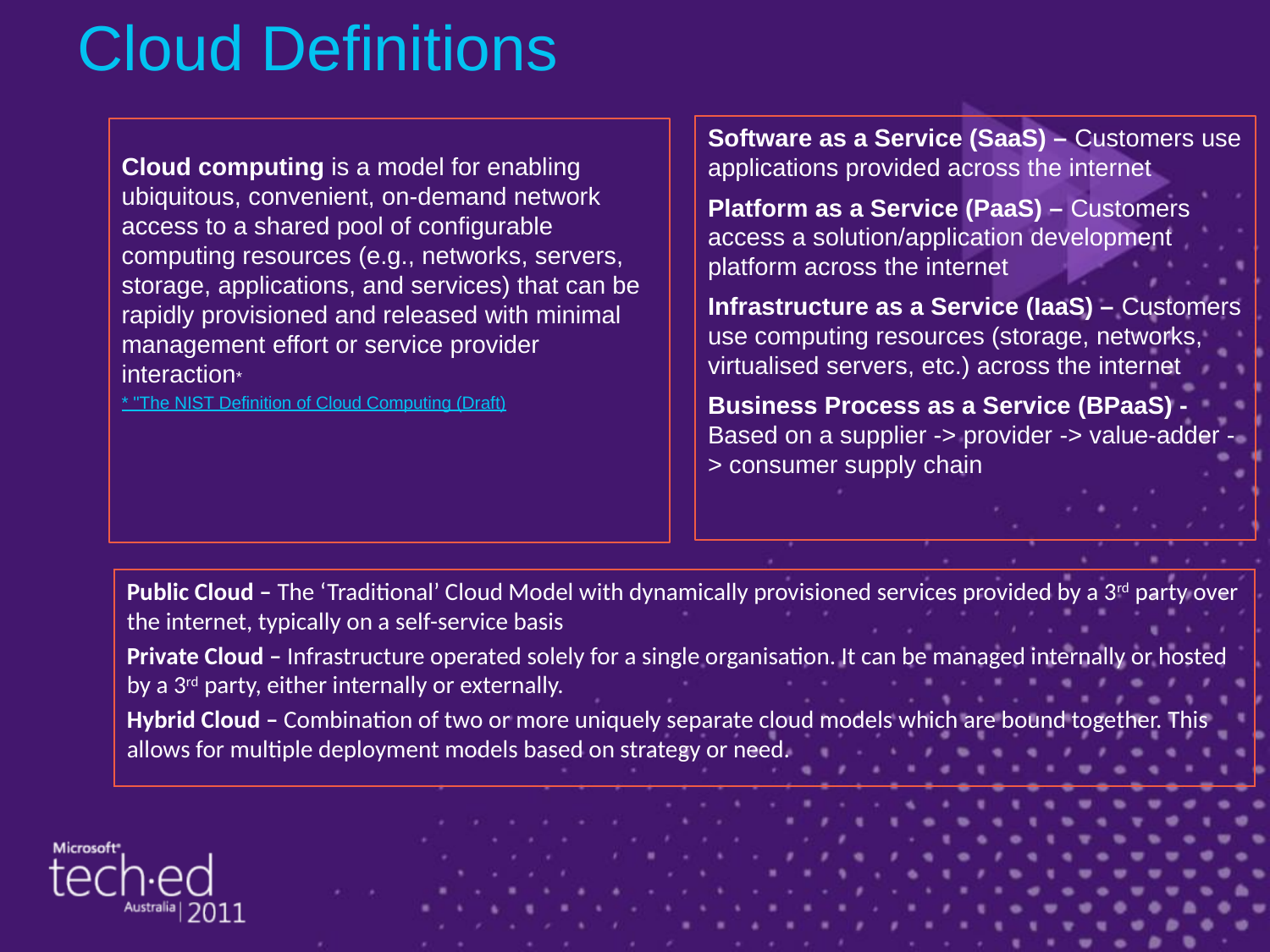

# Cloud Definitions
Software as a Service (SaaS) – Customers use applications provided across the internet
Platform as a Service (PaaS) – Customers access a solution/application development platform across the internet
Infrastructure as a Service (IaaS) – Customers use computing resources (storage, networks, virtualised servers, etc.) across the internet
Business Process as a Service (BPaaS) - Based on a supplier -> provider -> value-adder -> consumer supply chain

Cloud computing is a model for enabling ubiquitous, convenient, on-demand network access to a shared pool of configurable computing resources (e.g., networks, servers, storage, applications, and services) that can be rapidly provisioned and released with minimal management effort or service provider interaction*
* "The NIST Definition of Cloud Computing (Draft)
Public Cloud – The ‘Traditional’ Cloud Model with dynamically provisioned services provided by a 3rd party over the internet, typically on a self-service basis
Private Cloud – Infrastructure operated solely for a single organisation. It can be managed internally or hosted by a 3rd party, either internally or externally.
Hybrid Cloud – Combination of two or more uniquely separate cloud models which are bound together. This allows for multiple deployment models based on strategy or need.